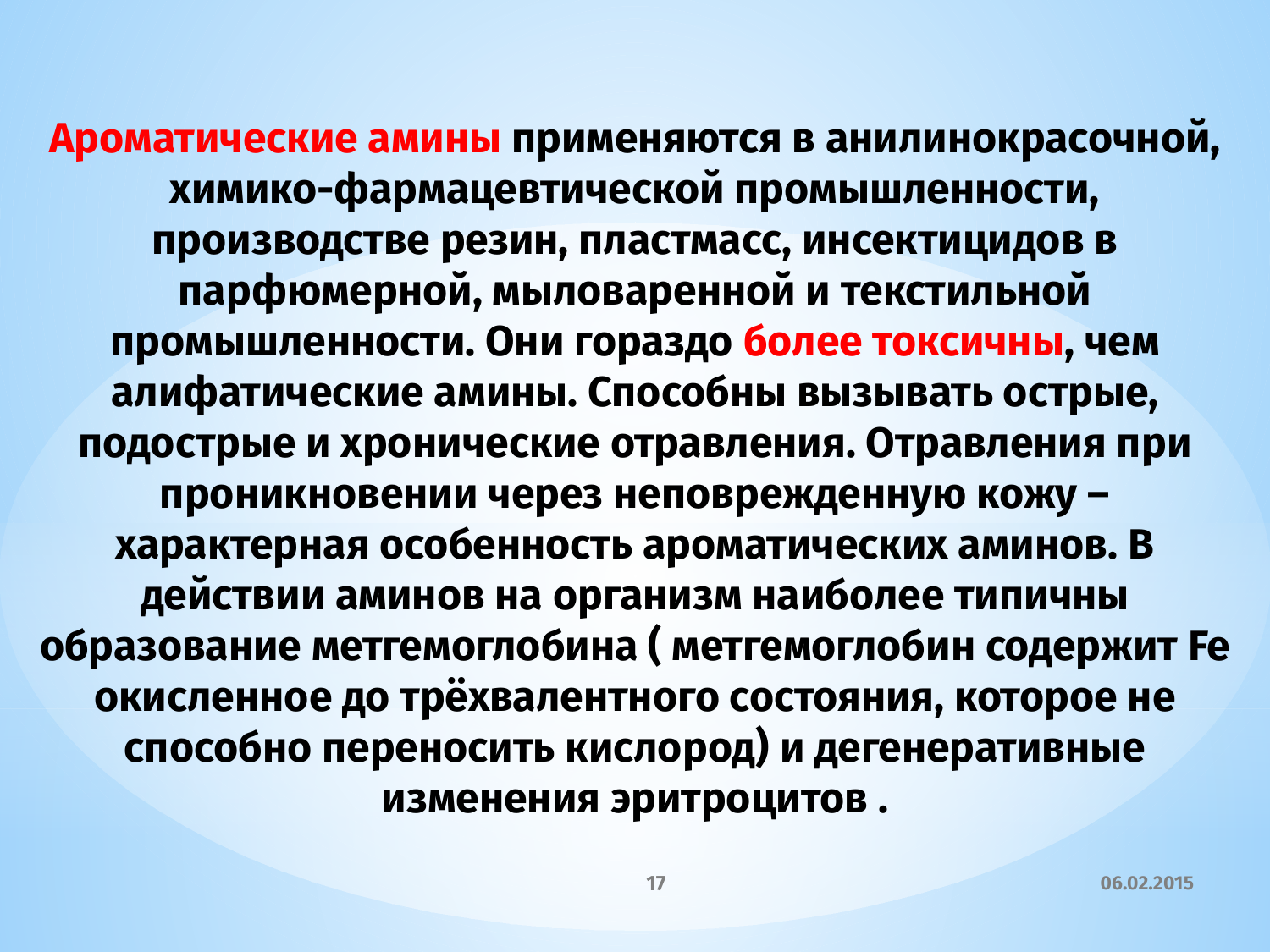

Ароматические амины применяются в анилинокрасочной, химико-фармацевтической промышленности, производстве резин, пластмасс, инсектицидов в парфюмерной, мыловаренной и текстильной промышленности. Они гораздо более токсичны, чем алифатические амины. Способны вызывать острые, подострые и хронические отравления. Отравления при проникновении через неповрежденную кожу – характерная особенность ароматических аминов. В действии аминов на организм наиболее типичны образование метгемоглобина ( метгемоглобин содержит Fe окисленное до трёхвалентного состояния, которое не способно переносить кислород) и дегенеративные изменения эритроцитов .
17
06.02.2015